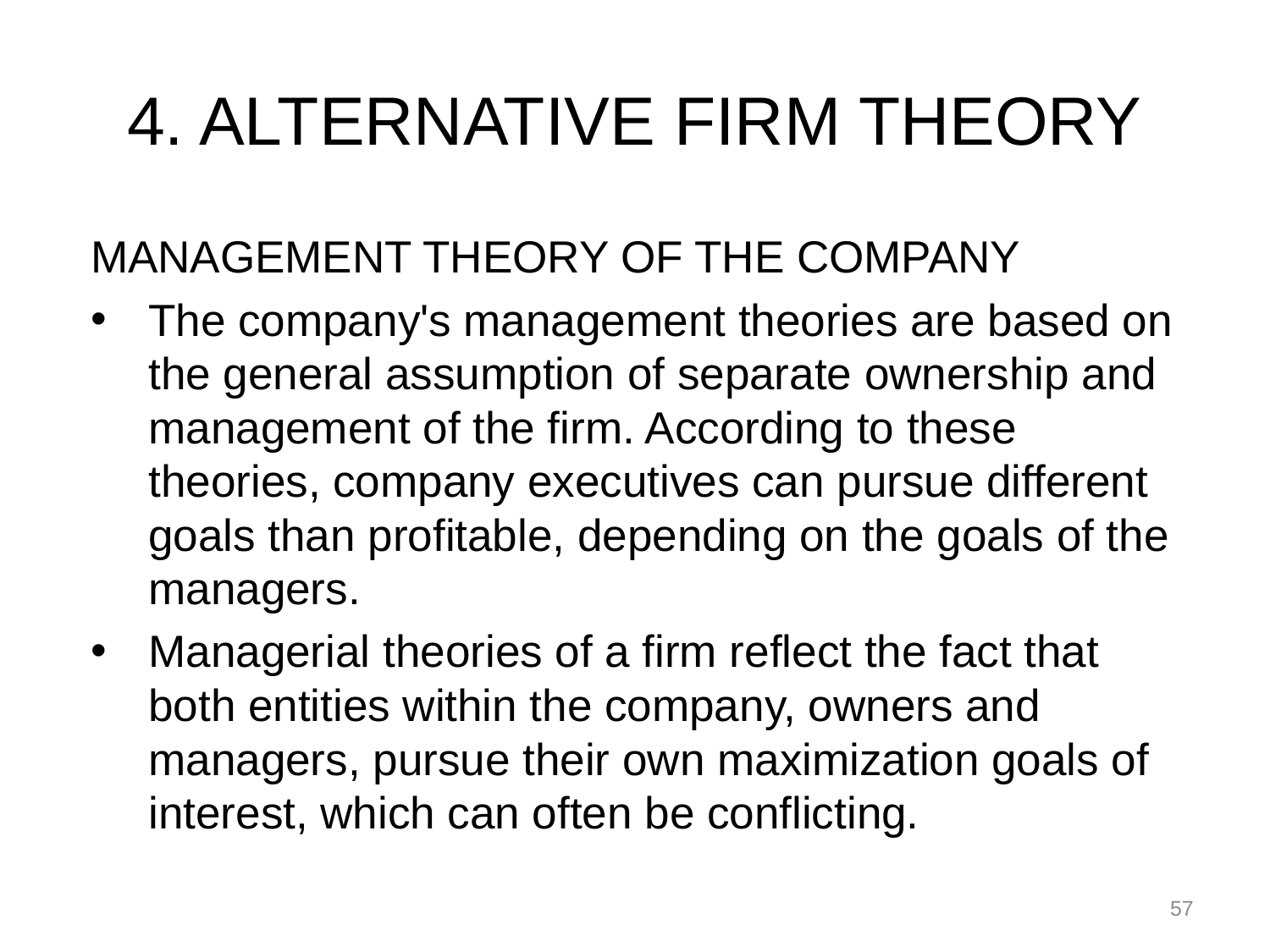

# 4. ALTERNATIVE FIRM THEORY
MANAGEMENT THEORY OF THE COMPANY
The company's management theories are based on the general assumption of separate ownership and management of the firm. According to these theories, company executives can pursue different goals than profitable, depending on the goals of the managers.
Managerial theories of a firm reflect the fact that both entities within the company, owners and managers, pursue their own maximization goals of interest, which can often be conflicting.
57